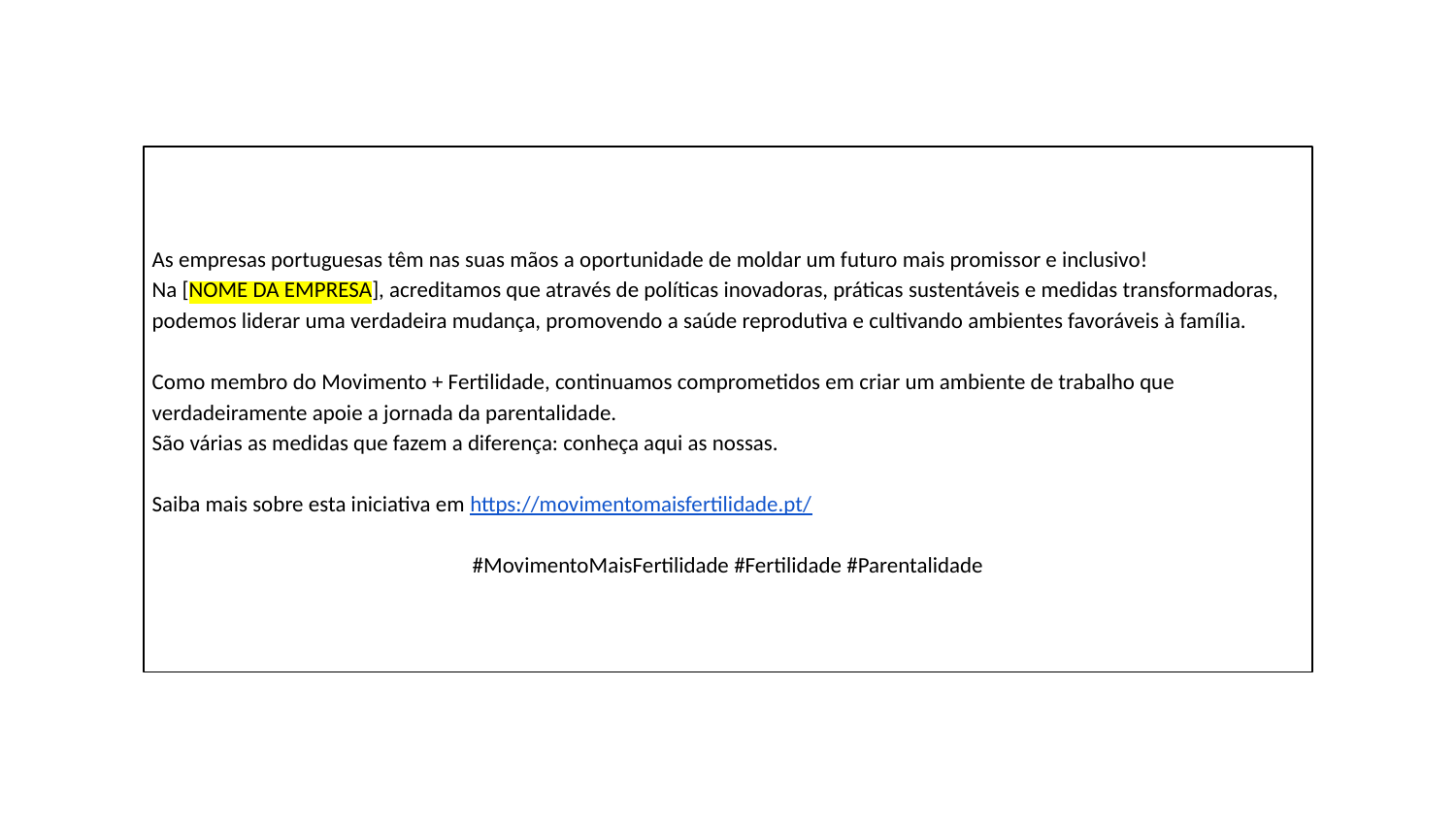

As empresas portuguesas têm nas suas mãos a oportunidade de moldar um futuro mais promissor e inclusivo!
Na [NOME DA EMPRESA], acreditamos que através de políticas inovadoras, práticas sustentáveis e medidas transformadoras, podemos liderar uma verdadeira mudança, promovendo a saúde reprodutiva e cultivando ambientes favoráveis à família.

Como membro do Movimento + Fertilidade, continuamos comprometidos em criar um ambiente de trabalho que verdadeiramente apoie a jornada da parentalidade.
São várias as medidas que fazem a diferença: conheça aqui as nossas.

Saiba mais sobre esta iniciativa em https://movimentomaisfertilidade.pt/

#MovimentoMaisFertilidade #Fertilidade #Parentalidade